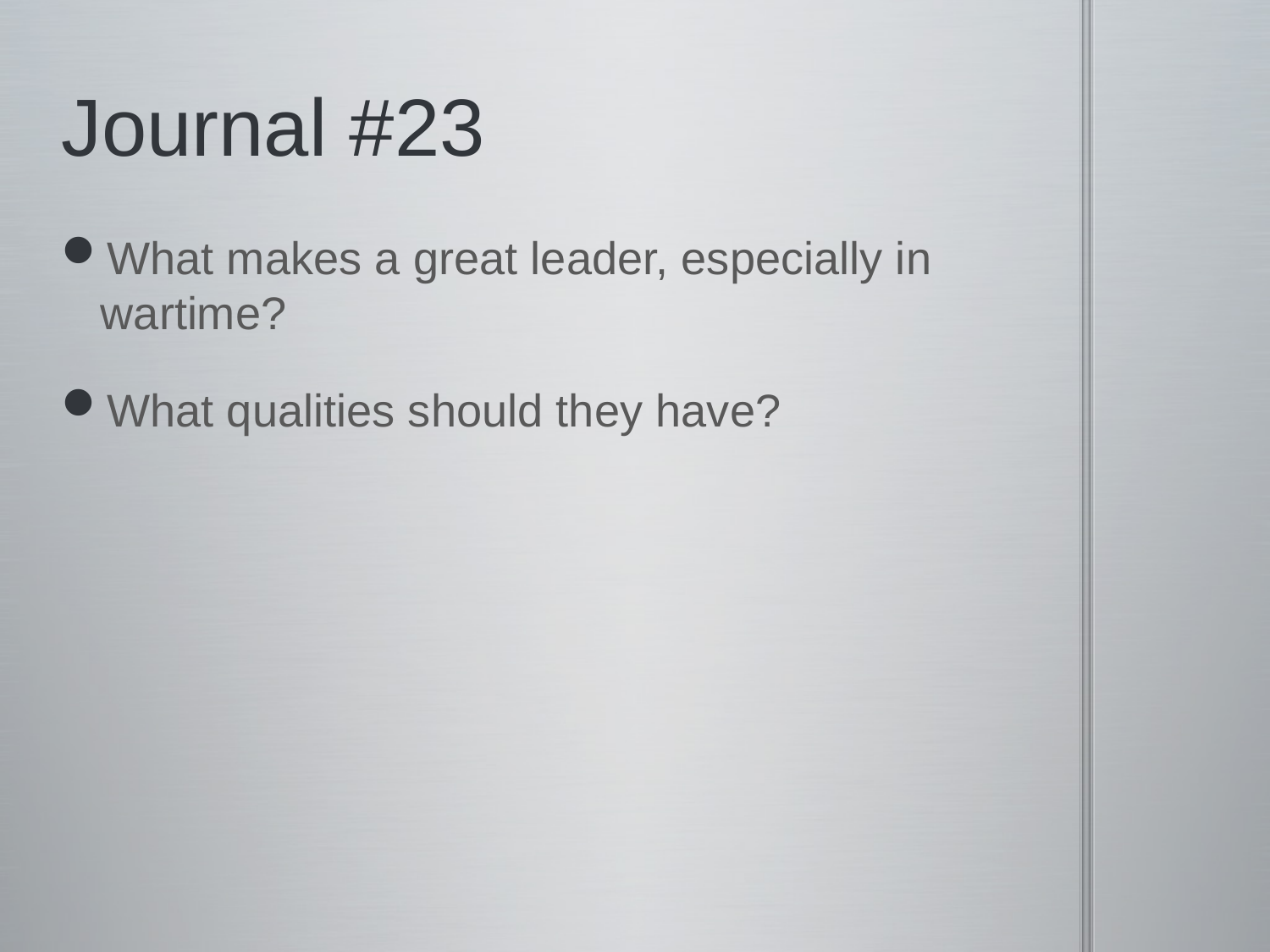

# Journal #23
What makes a great leader, especially in wartime?
What qualities should they have?